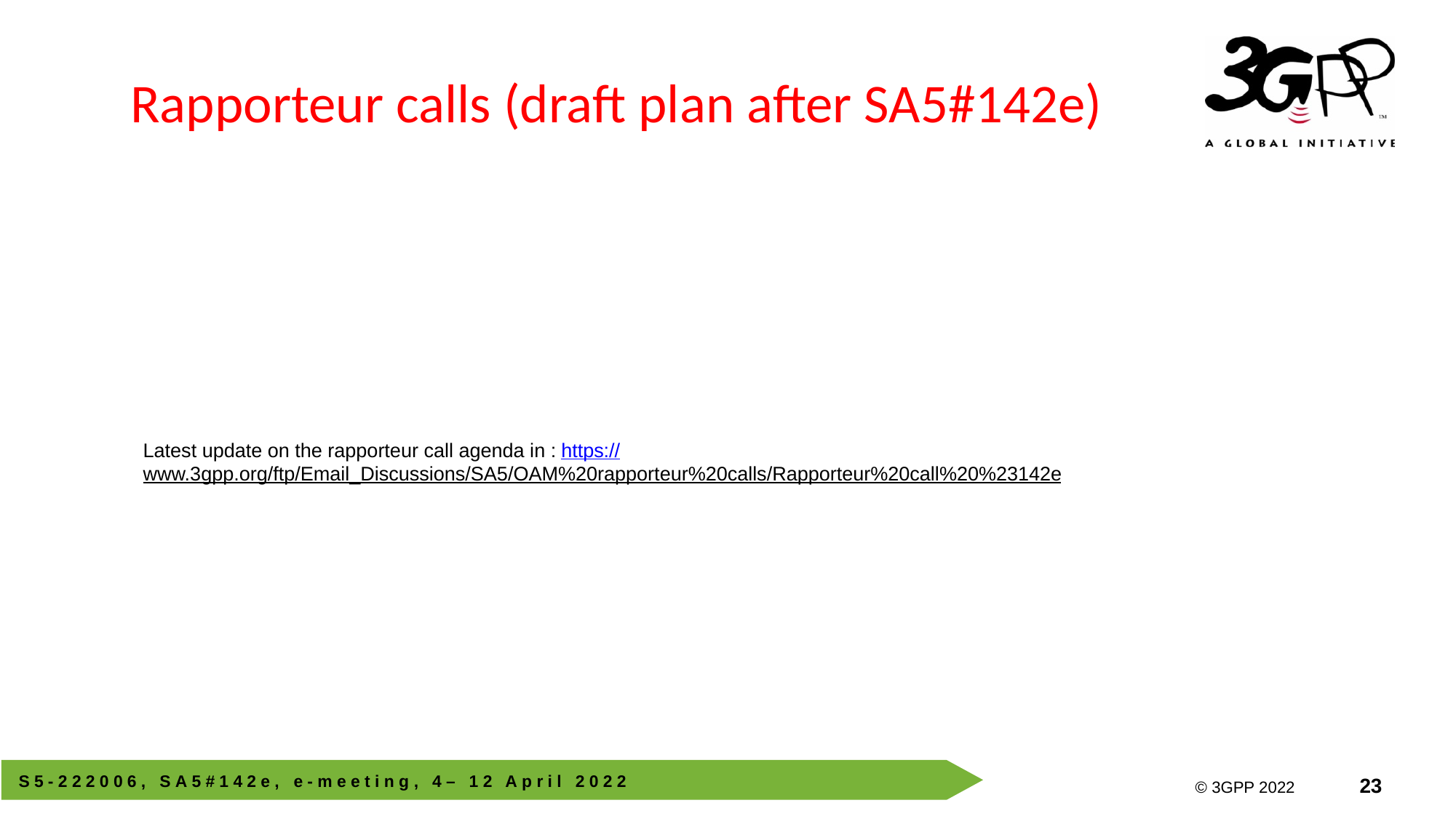

# Rapporteur calls (draft plan after SA5#142e)
Latest update on the rapporteur call agenda in : https://www.3gpp.org/ftp/Email_Discussions/SA5/OAM%20rapporteur%20calls/Rapporteur%20call%20%23142e